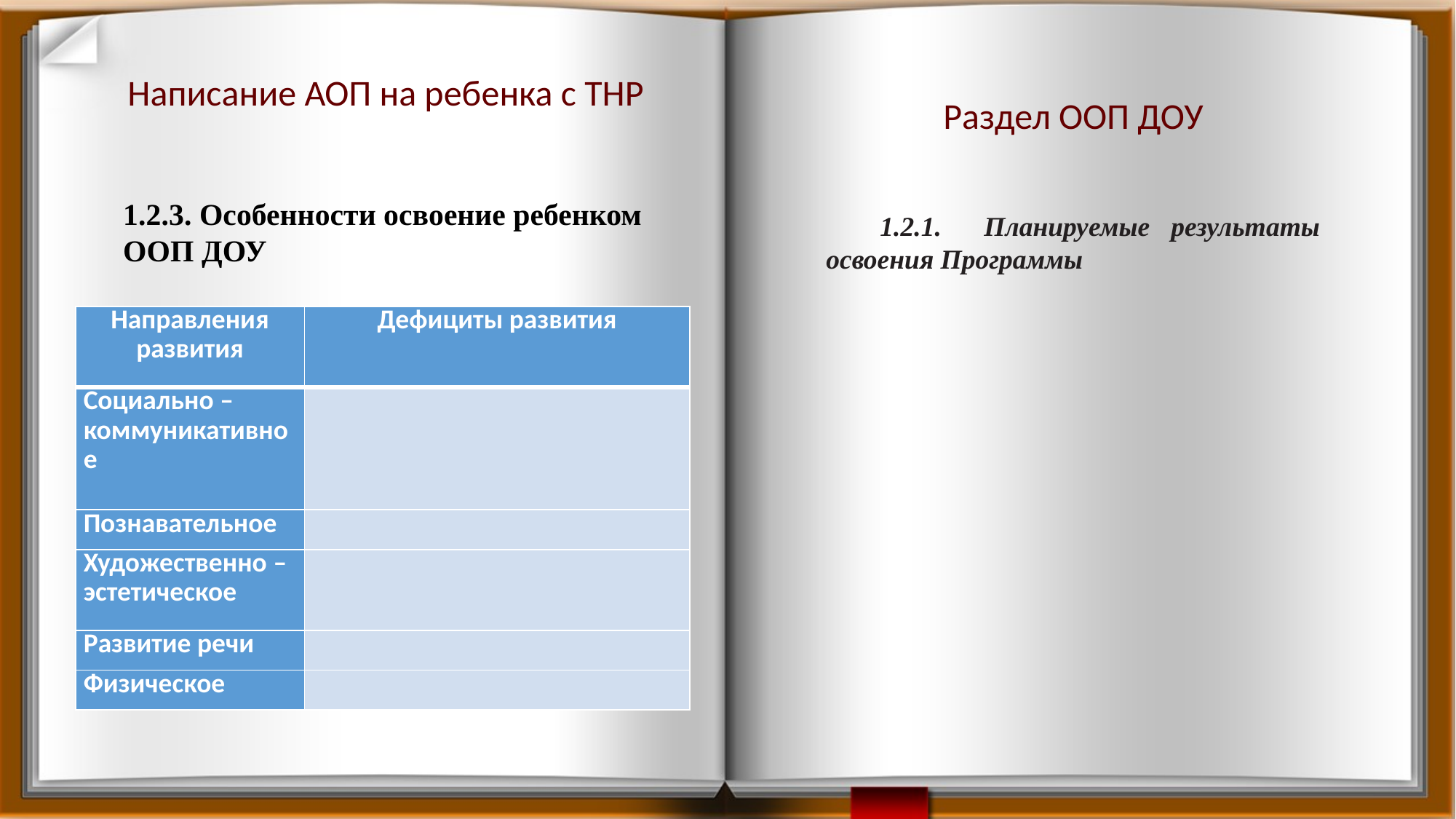

# Написание АОП на ребенка с ТНР
Раздел ООП ДОУ
1.2.3. Особенности освоение ребенком ООП ДОУ
1.2.1.  Планируемые результаты освоения Программы

| Направления развития | Дефициты развития |
| --- | --- |
| Социально – коммуникативное |  |
| Познавательное |  |
| Художественно – эстетическое |  |
| Развитие речи |  |
| Физическое |  |